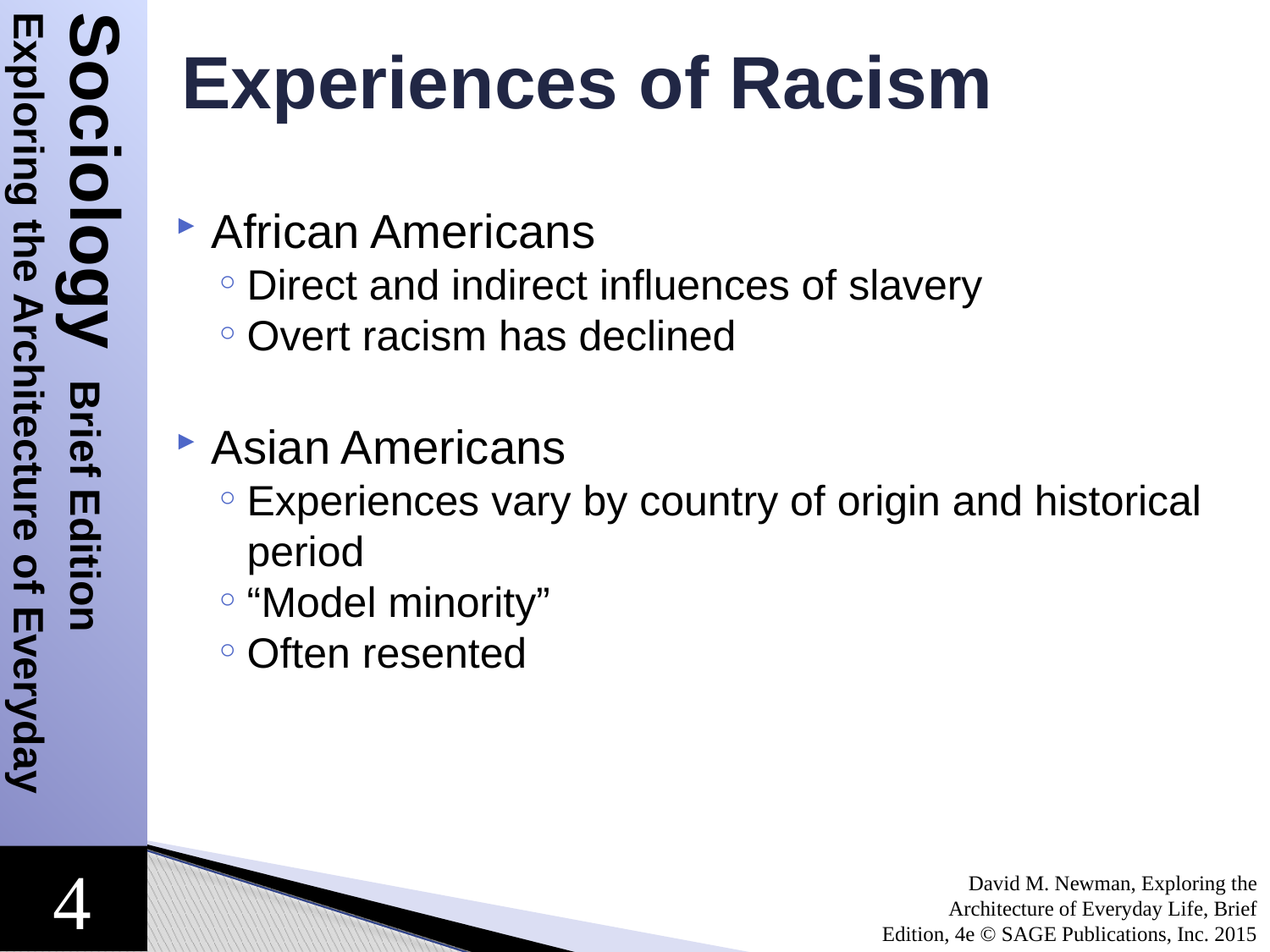

# Experiences of Racism

African Americans
Direct and indirect influences of slavery
Overt racism has declined

Asian Americans
Experiences vary by country of origin and historical period
“Model minority”
Often resented
David M. Newman, Exploring the Architecture of Everyday Life, Brief Edition, 4e © SAGE Publications, Inc. 2015